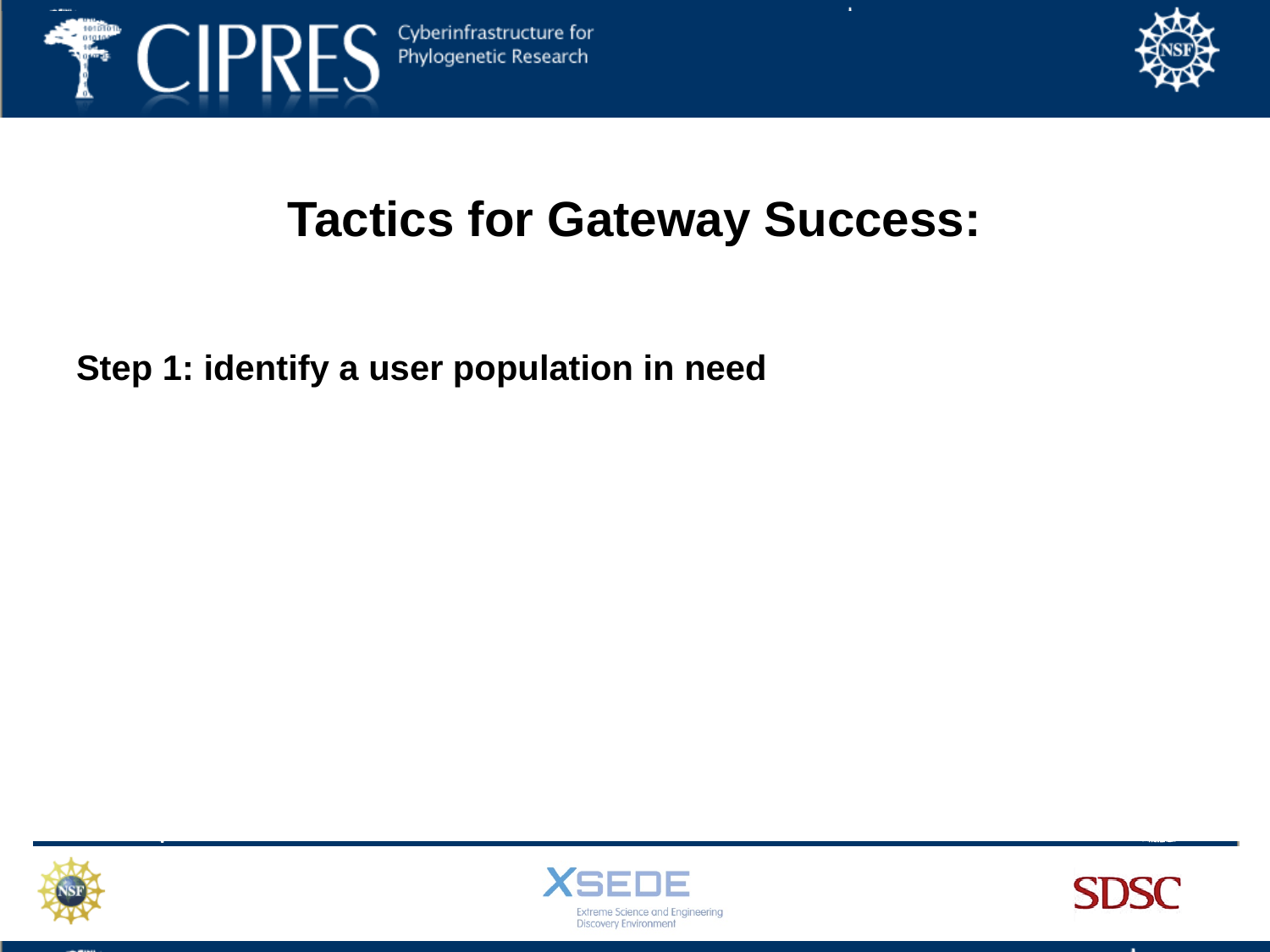

# Tactics for Gateway Success:
Step 1: identify a user population in need